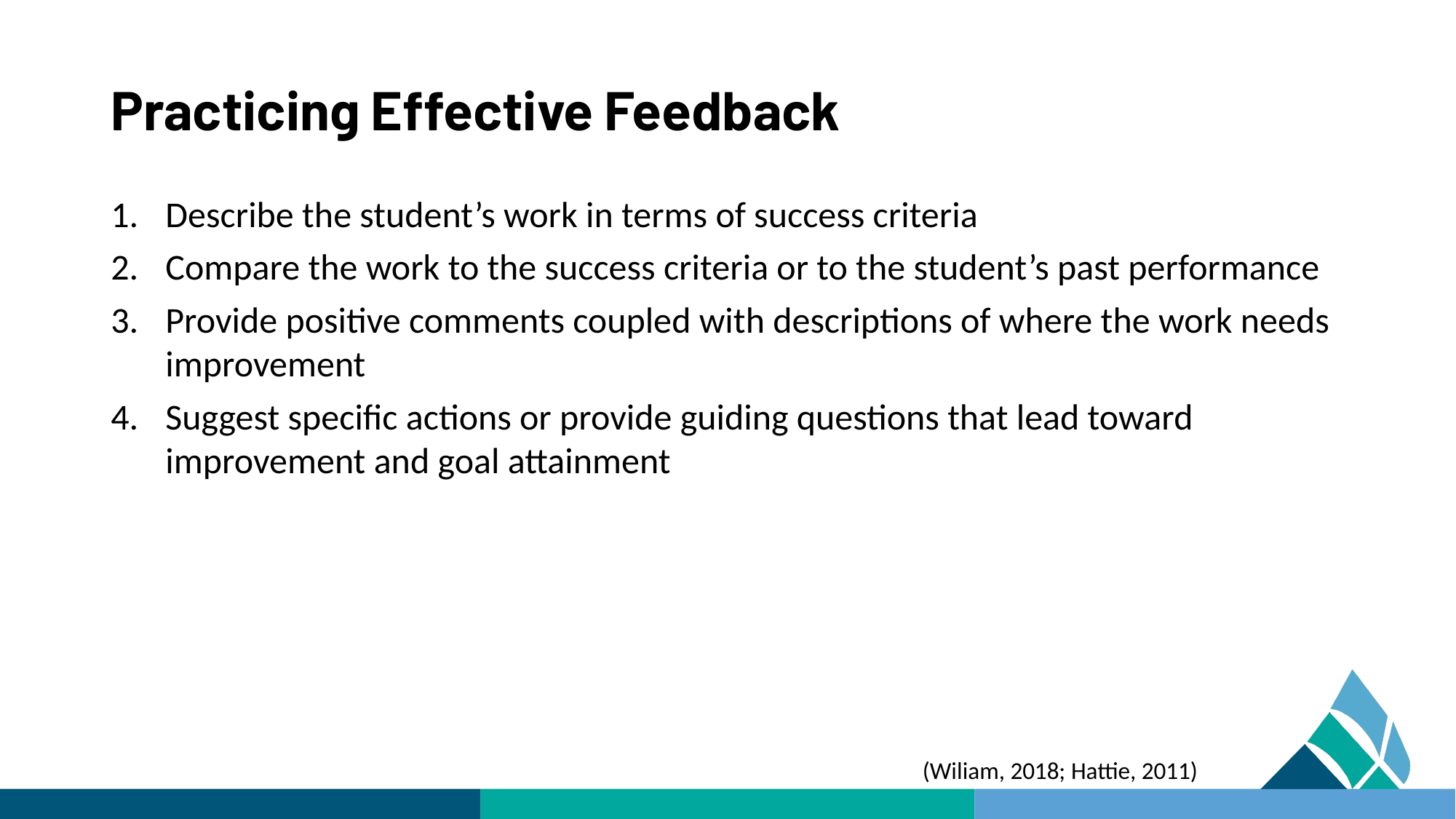

# Practicing Effective Feedback
Describe the student’s work in terms of success criteria
Compare the work to the success criteria or to the student’s past performance
Provide positive comments coupled with descriptions of where the work needs improvement
Suggest specific actions or provide guiding questions that lead toward improvement and goal attainment
(Wiliam, 2018; Hattie, 2011)